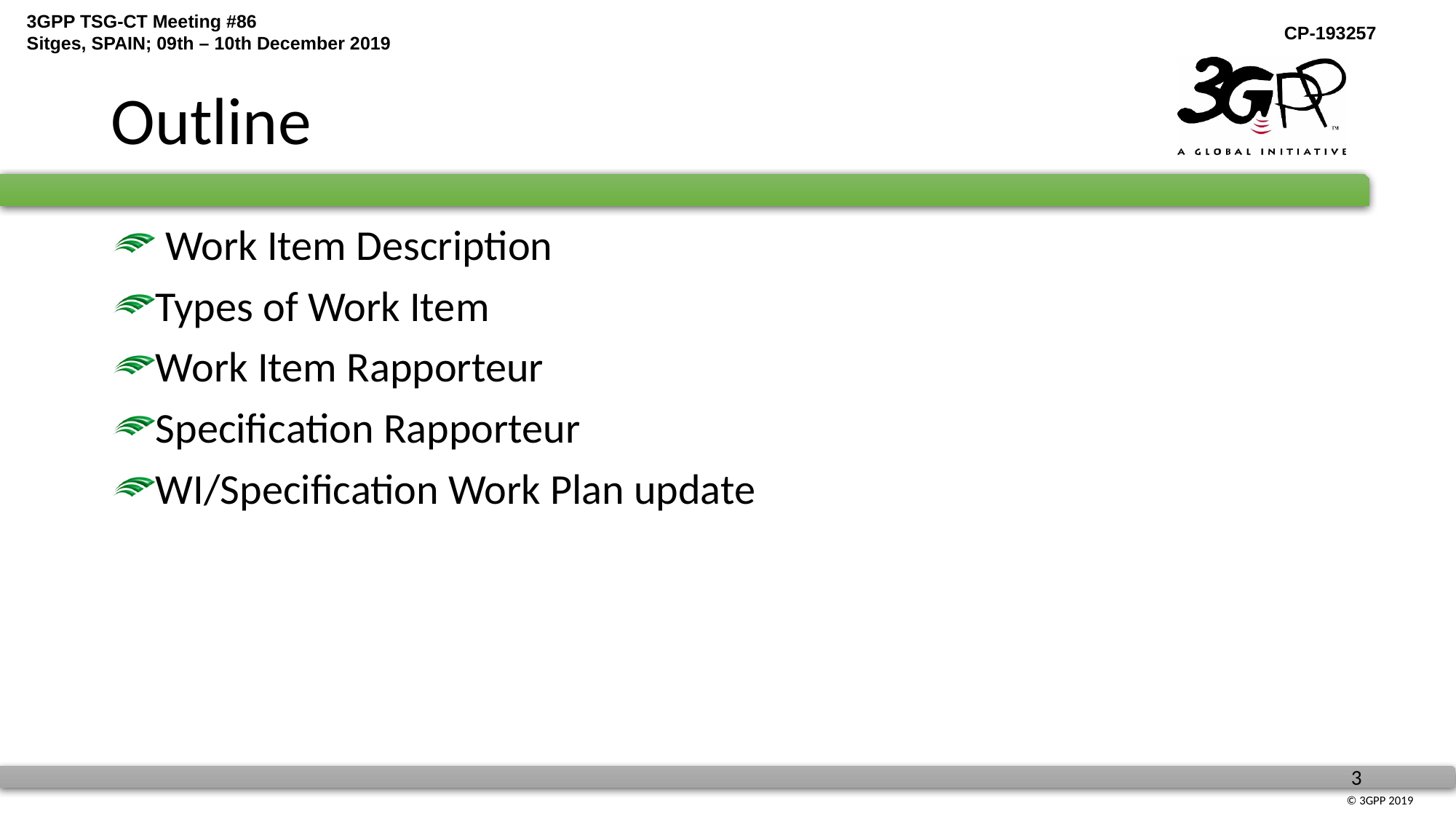

# Outline
 Work Item Description
Types of Work Item
Work Item Rapporteur
Specification Rapporteur
WI/Specification Work Plan update